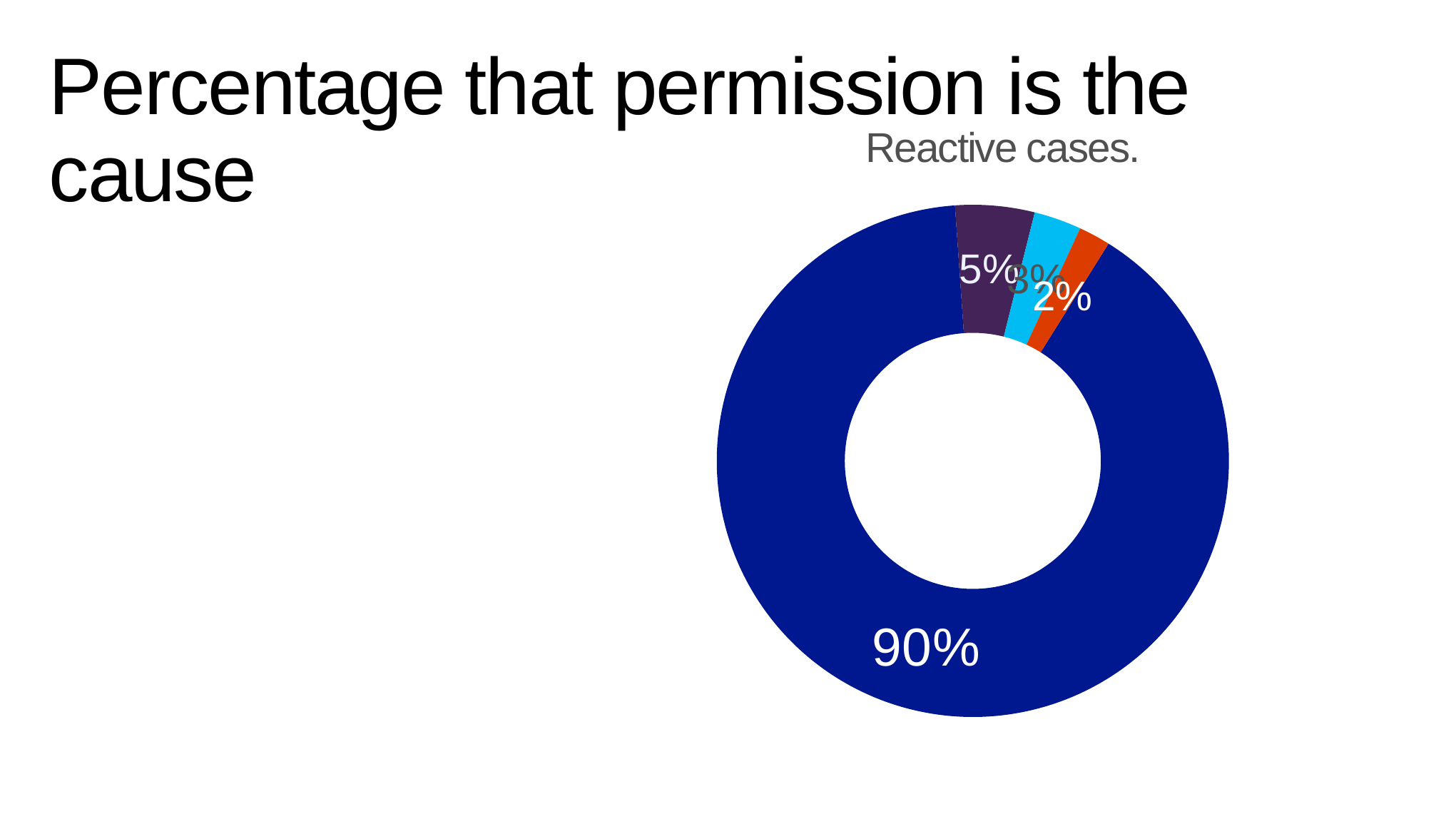

# Percentage that permission is the cause

### Chart: Reactive cases.

| Category |  |
|---|---|